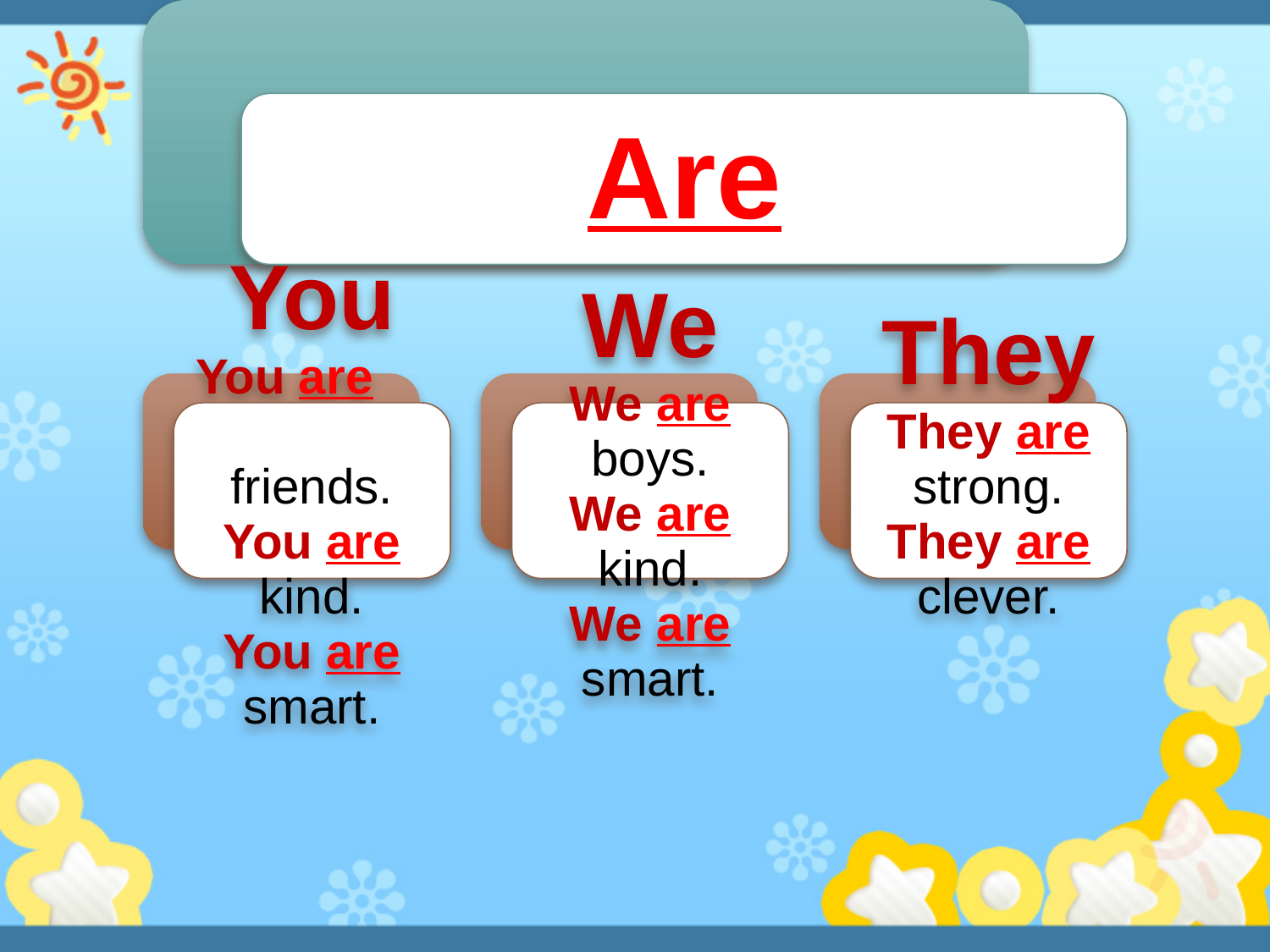

Are
You
You are            friends.
You are kind.
You are smart.
We
We are boys.
We are kind.
We are smart.
They
They are strong.
They are clever.